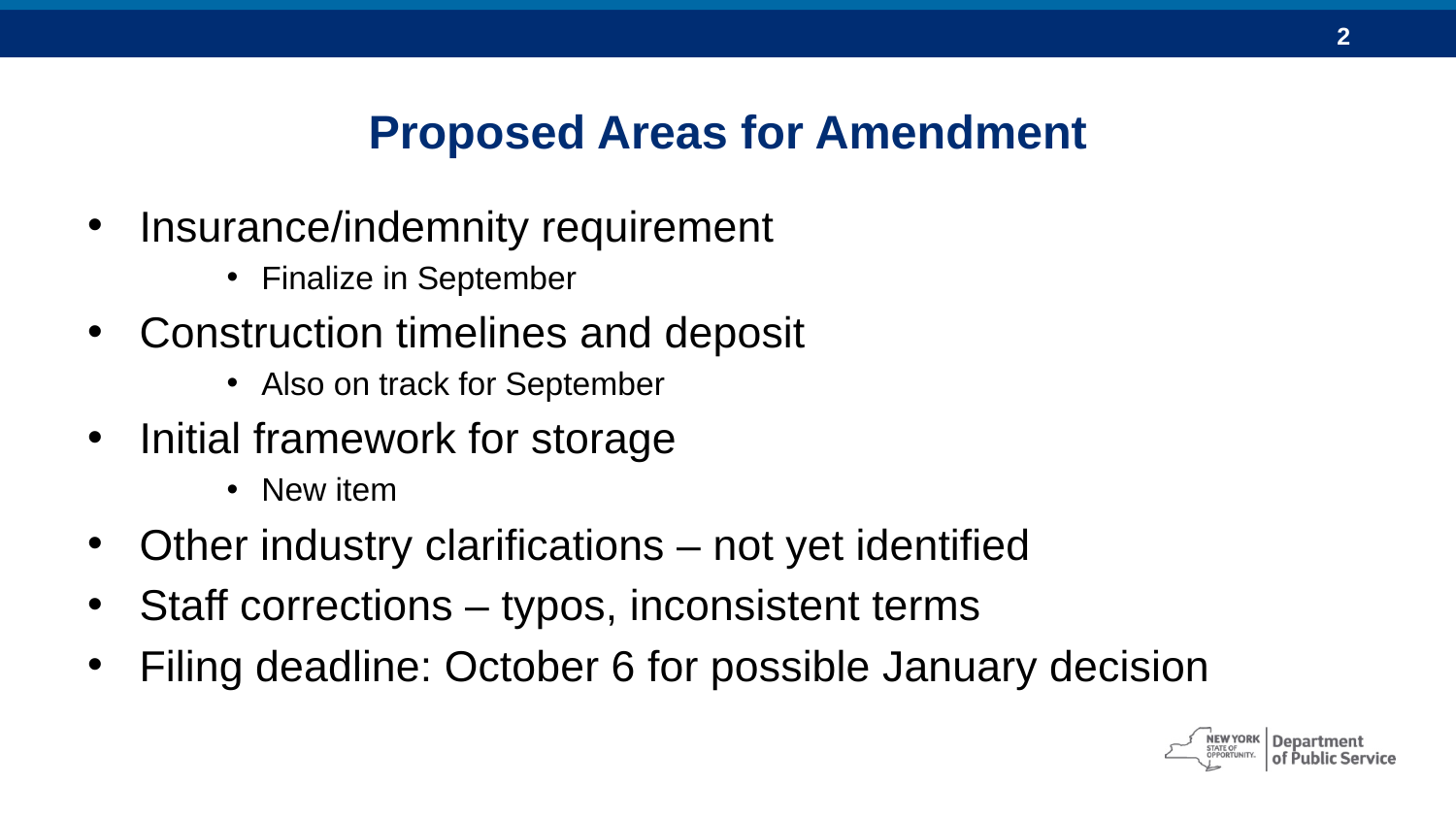

# Proposed Areas for Amendment
Insurance/indemnity requirement
Finalize in September
Construction timelines and deposit
Also on track for September
Initial framework for storage
New item
Other industry clarifications – not yet identified
Staff corrections – typos, inconsistent terms
Filing deadline: October 6 for possible January decision